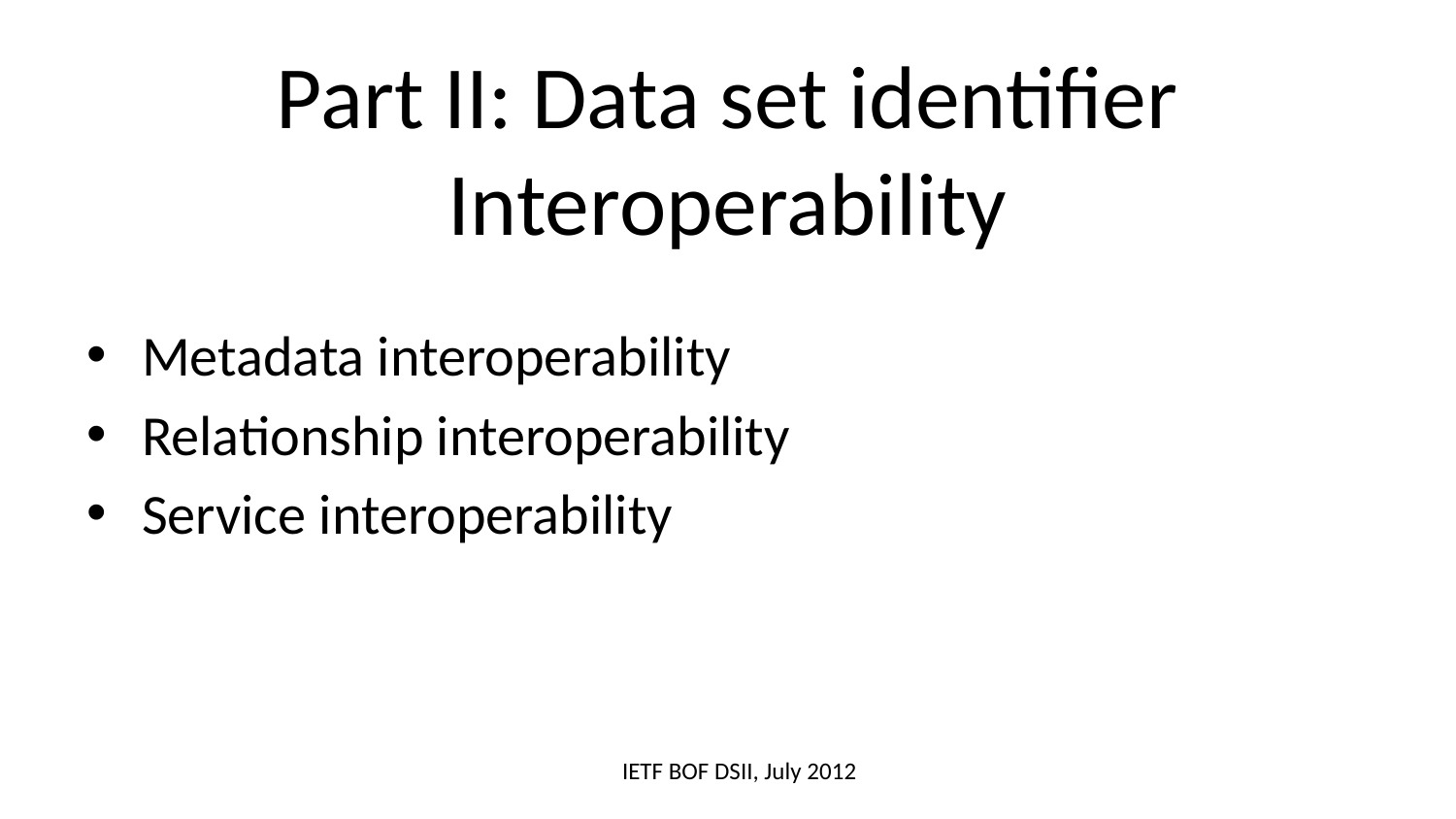

# Part II: Data set identifier Interoperability
Metadata interoperability
Relationship interoperability
Service interoperability